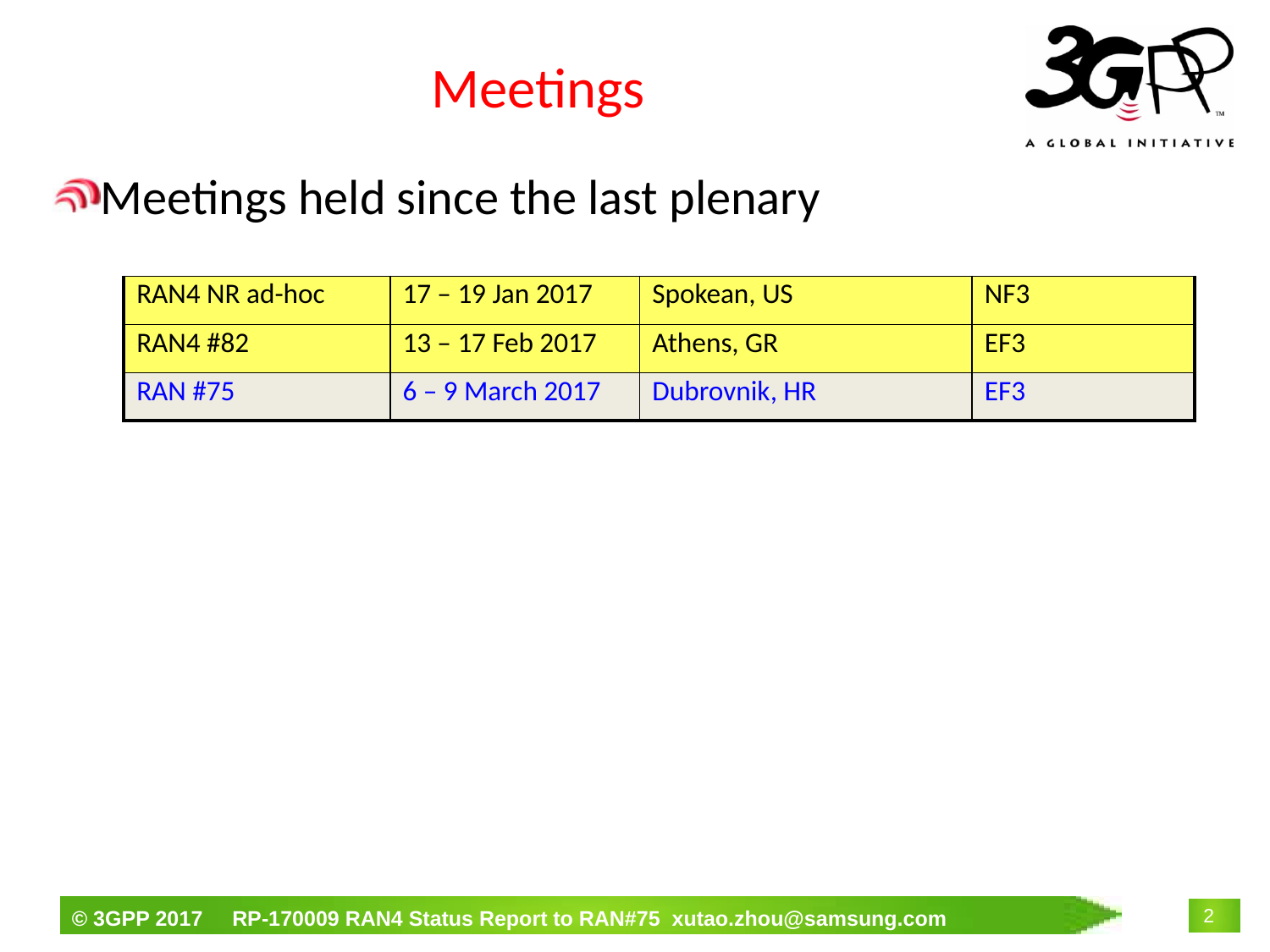

# Meetings
Meetings held since the last plenary

| RAN4 NR ad-hoc | 17 – 19 Jan 2017 | Spokean, US | NF3 |
| --- | --- | --- | --- |
| RAN4 #82 | 13 – 17 Feb 2017 | Athens, GR | EF3 |
| RAN #75 | 6 – 9 March 2017 | Dubrovnik, HR | EF3 |